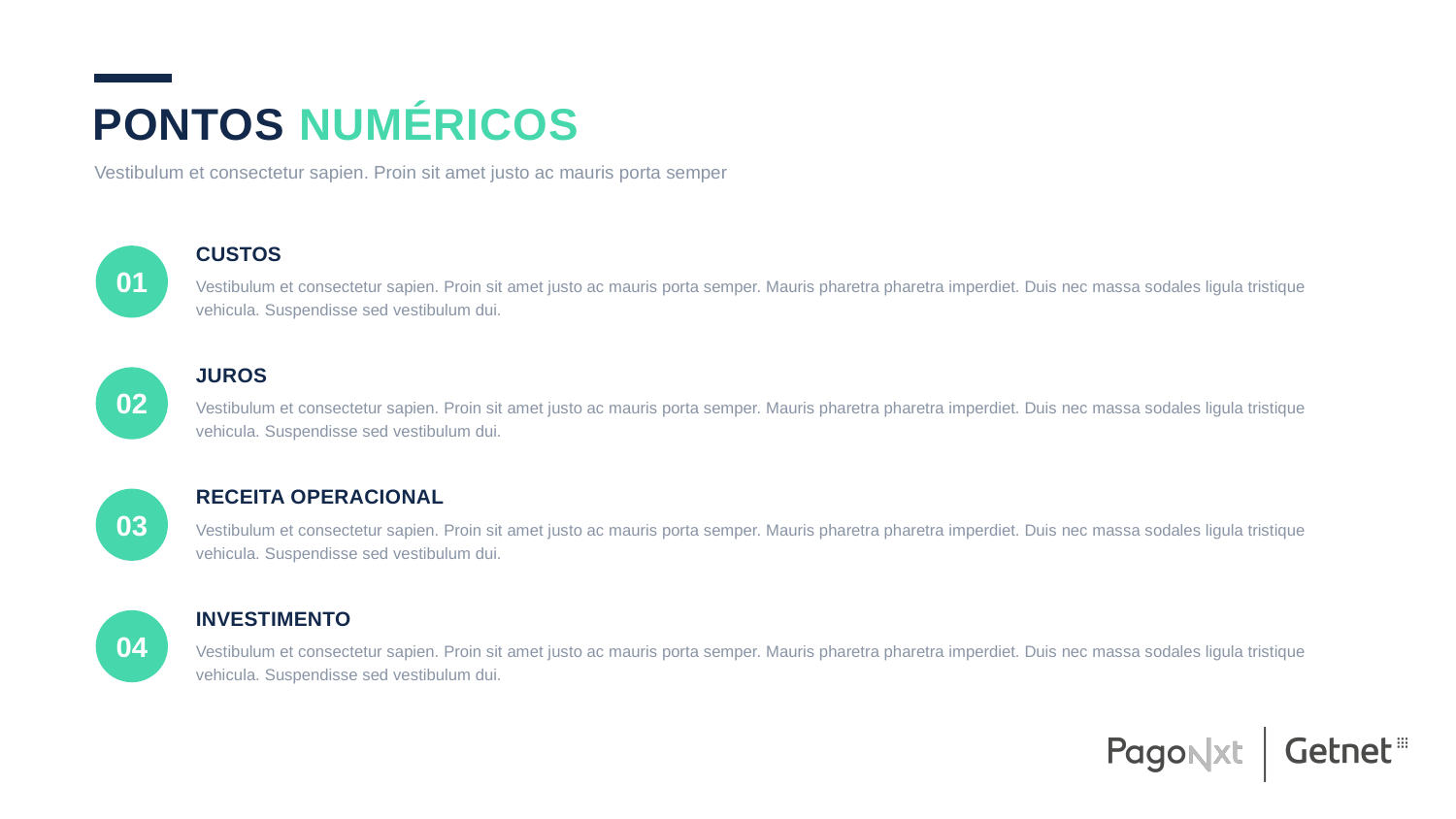

Pontos numéricos
Vestibulum et consectetur sapien. Proin sit amet justo ac mauris porta semper
CUSTOS

01
Vestibulum et consectetur sapien. Proin sit amet justo ac mauris porta semper. Mauris pharetra pharetra imperdiet. Duis nec massa sodales ligula tristique vehicula. Suspendisse sed vestibulum dui.
JUROS

02
Vestibulum et consectetur sapien. Proin sit amet justo ac mauris porta semper. Mauris pharetra pharetra imperdiet. Duis nec massa sodales ligula tristique vehicula. Suspendisse sed vestibulum dui.
RECEITA OPERACIONAL

03
Vestibulum et consectetur sapien. Proin sit amet justo ac mauris porta semper. Mauris pharetra pharetra imperdiet. Duis nec massa sodales ligula tristique vehicula. Suspendisse sed vestibulum dui.
INVESTIMENTO

04
Vestibulum et consectetur sapien. Proin sit amet justo ac mauris porta semper. Mauris pharetra pharetra imperdiet. Duis nec massa sodales ligula tristique vehicula. Suspendisse sed vestibulum dui.